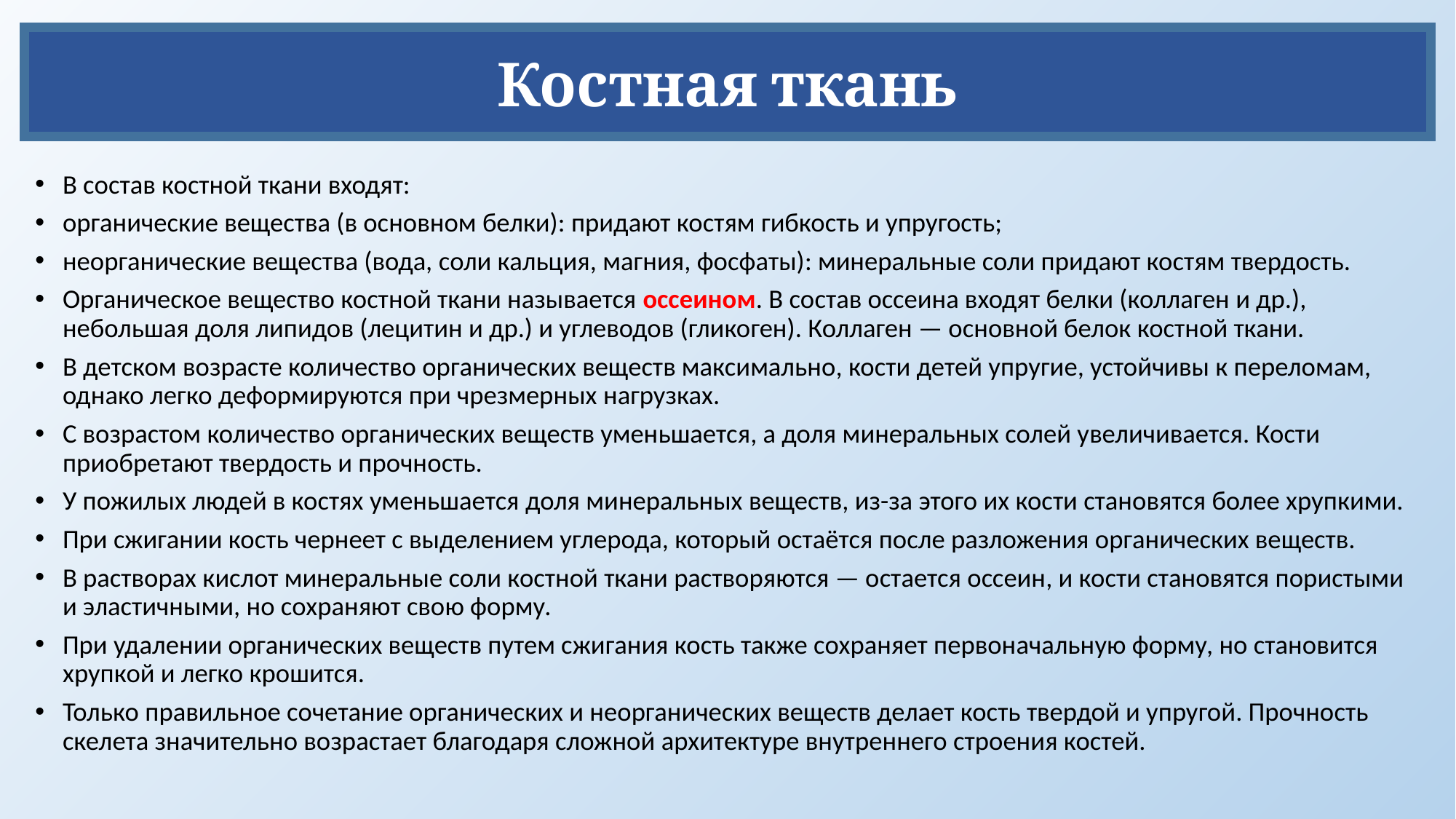

Костная ткань
В состав костной ткани входят:
органические вещества (в основном белки): придают костям гибкость и упругость;
неорганические вещества (вода, соли кальция, магния, фосфаты): минеральные соли придают костям твердость.
Органическое вещество костной ткани называется оссеином. В состав оссеина входят белки (коллаген и др.), небольшая доля липидов (лецитин и др.) и углеводов (гликоген). Коллаген — основной белок костной ткани.
В детском возрасте количество органических веществ максимально, кости детей упругие, устойчивы к переломам, однако легко деформируются при чрезмерных нагрузках.
С возрастом количество органических веществ уменьшается, а доля минеральных солей увеличивается. Кости приобретают твердость и прочность.
У пожилых людей в костях уменьшается доля минеральных веществ, из-за этого их кости становятся более хрупкими.
При сжигании кость чернеет с выделением углерода, который остаётся после разложения органических веществ.
В растворах кислот минеральные соли костной ткани растворяются — остается оссеин, и кости становятся пористыми и эластичными, но сохраняют свою форму.
При удалении органических веществ путем сжигания кость также сохраняет первоначальную форму, но становится хрупкой и легко крошится.
Только правильное сочетание органических и неорганических веществ делает кость твердой и упругой. Прочность скелета значительно возрастает благодаря сложной архитектуре внутреннего строения костей.